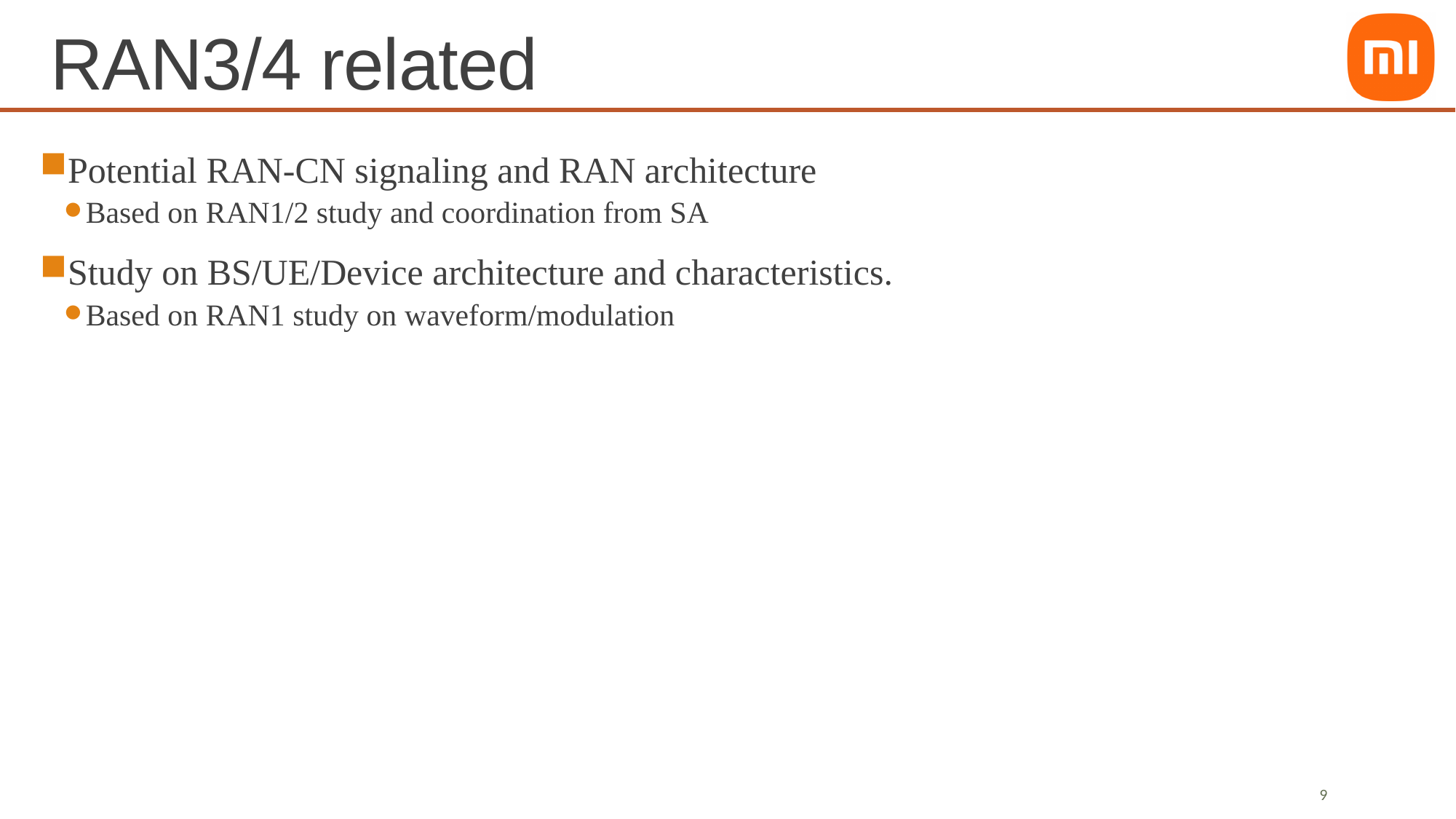

# RAN3/4 related
Potential RAN-CN signaling and RAN architecture
Based on RAN1/2 study and coordination from SA
Study on BS/UE/Device architecture and characteristics.
Based on RAN1 study on waveform/modulation